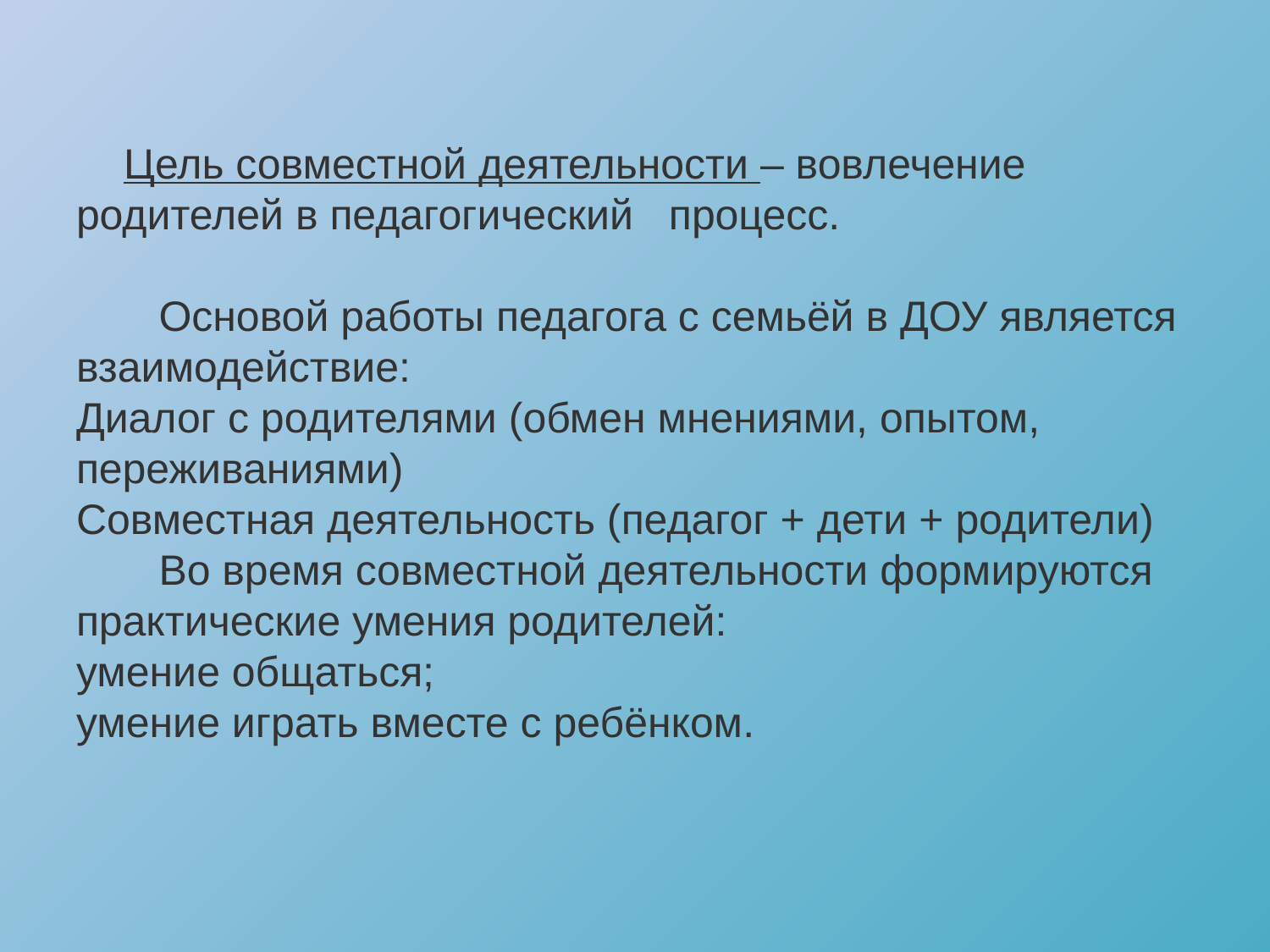

# Цель совместной деятельности – вовлечение родителей в педагогический   процесс.          Основой работы педагога с семьёй в ДОУ является взаимодействие: Диалог с родителями (обмен мнениями, опытом, переживаниями) Совместная деятельность (педагог + дети + родители)        Во время совместной деятельности формируются практические умения родителей: умение общаться; умение играть вместе с ребёнком.